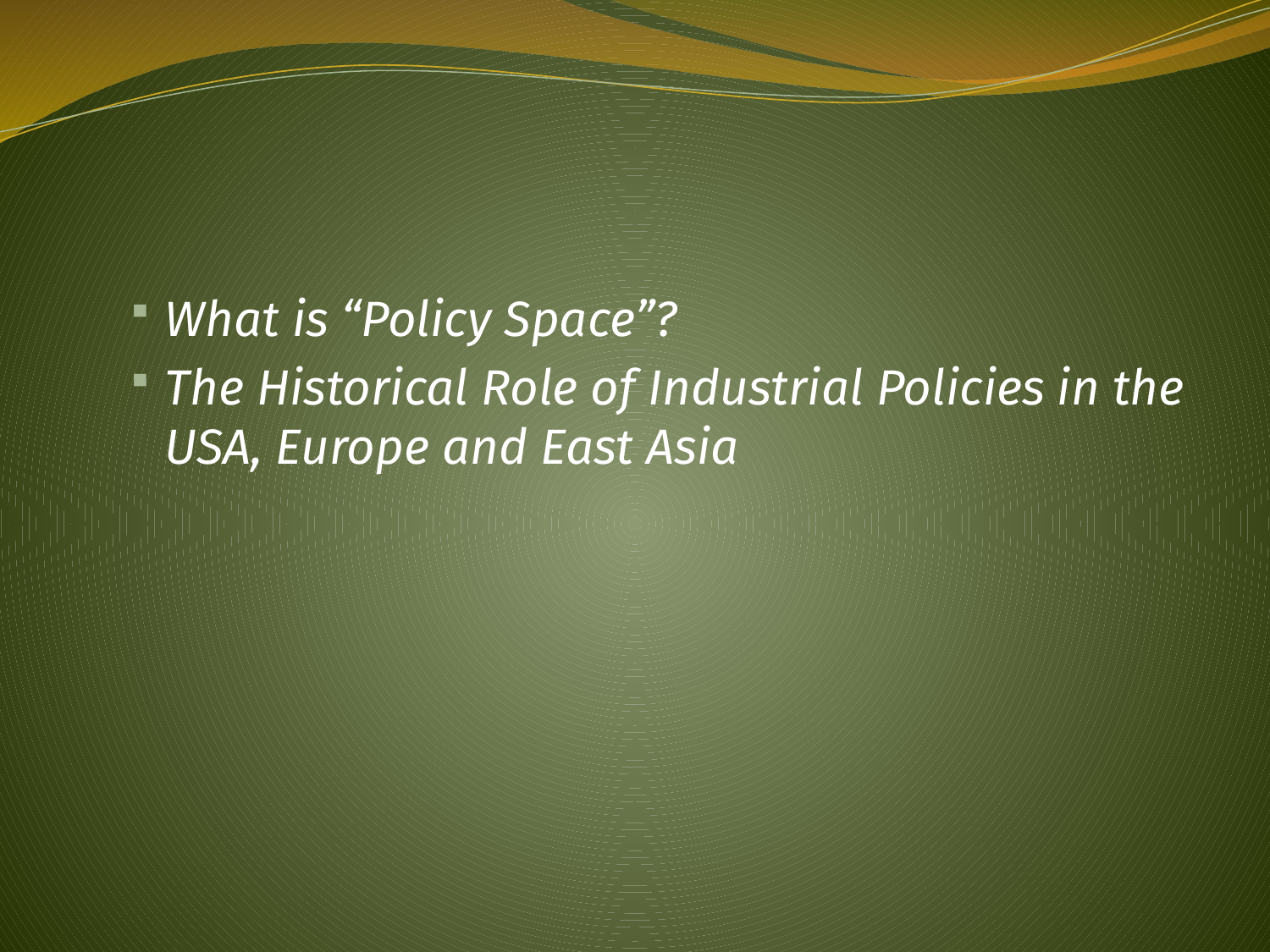

What is “Policy Space”?
The Historical Role of Industrial Policies in the USA, Europe and East Asia
#